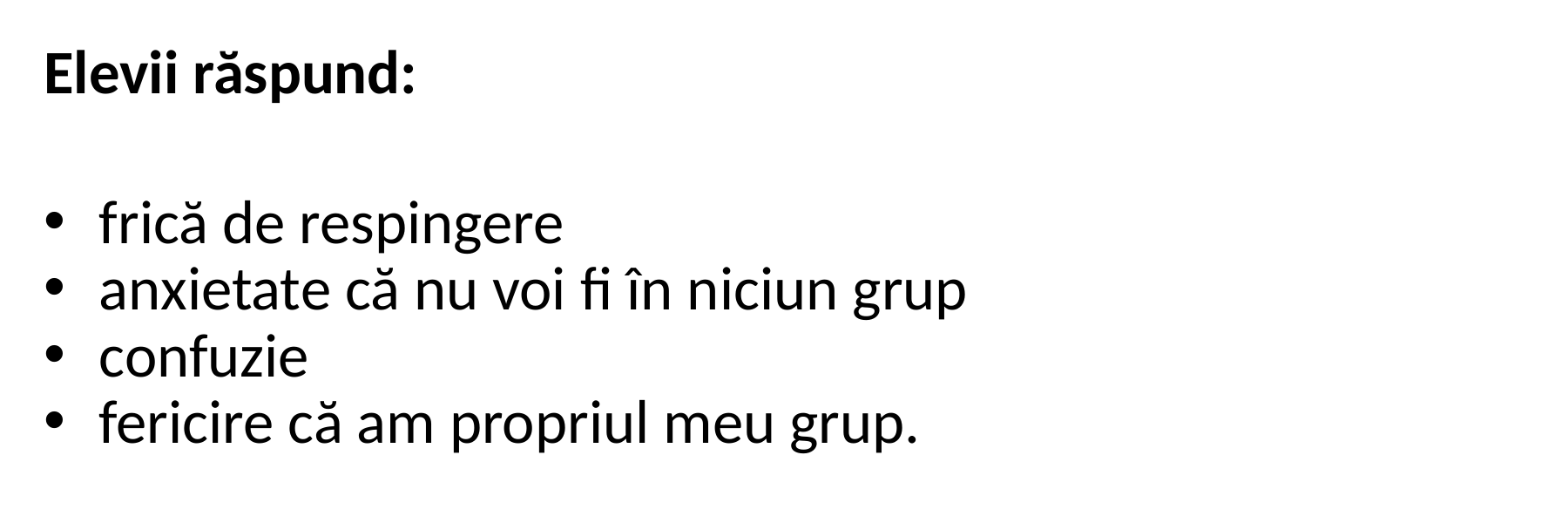

Elevii răspund:

frică de respingere
anxietate că nu voi fi în niciun grup
confuzie
fericire că am propriul meu grup.